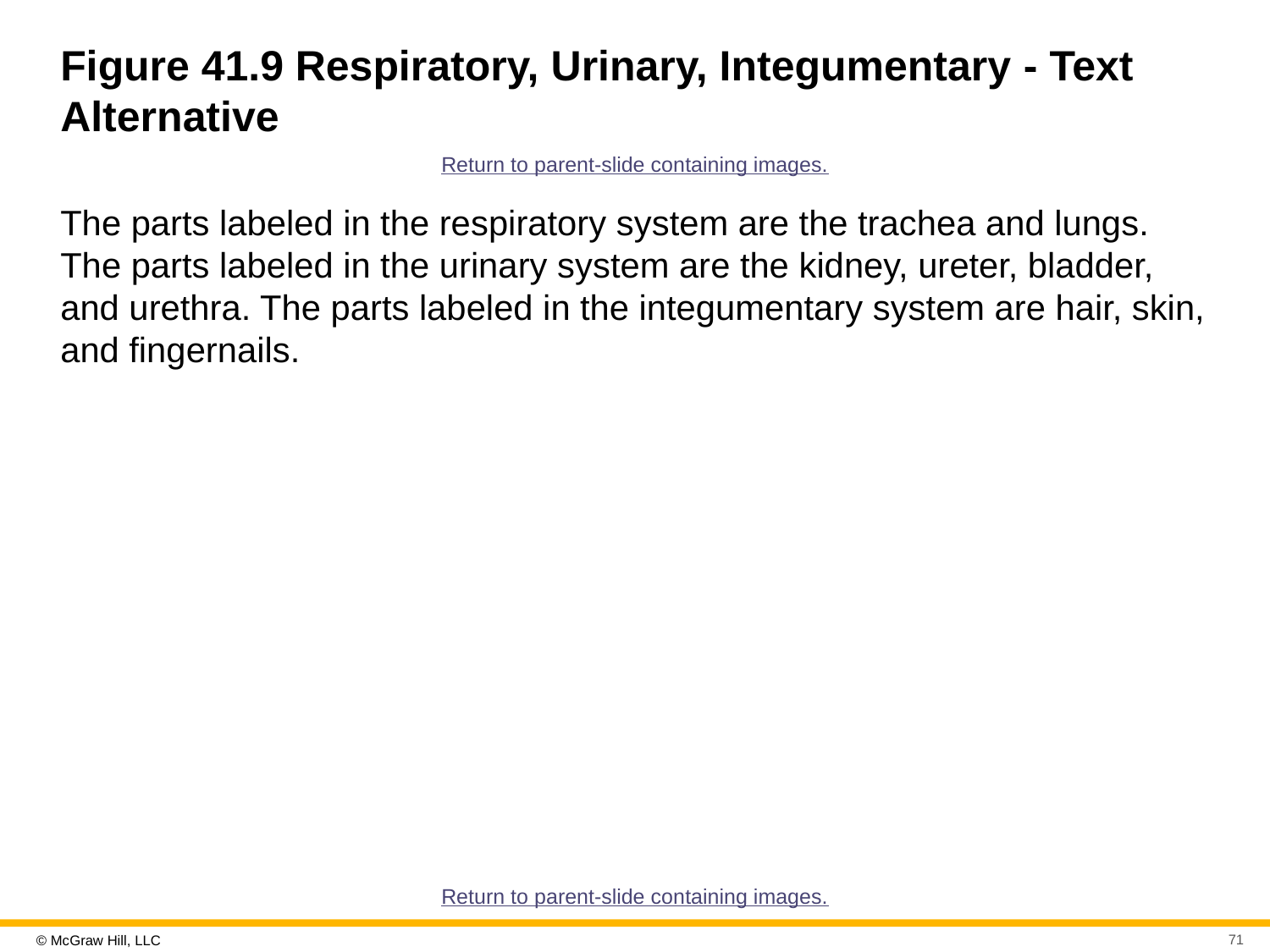

# Figure 41.9 Respiratory, Urinary, Integumentary - Text Alternative
Return to parent-slide containing images.
The parts labeled in the respiratory system are the trachea and lungs. The parts labeled in the urinary system are the kidney, ureter, bladder, and urethra. The parts labeled in the integumentary system are hair, skin, and fingernails.
Return to parent-slide containing images.
71